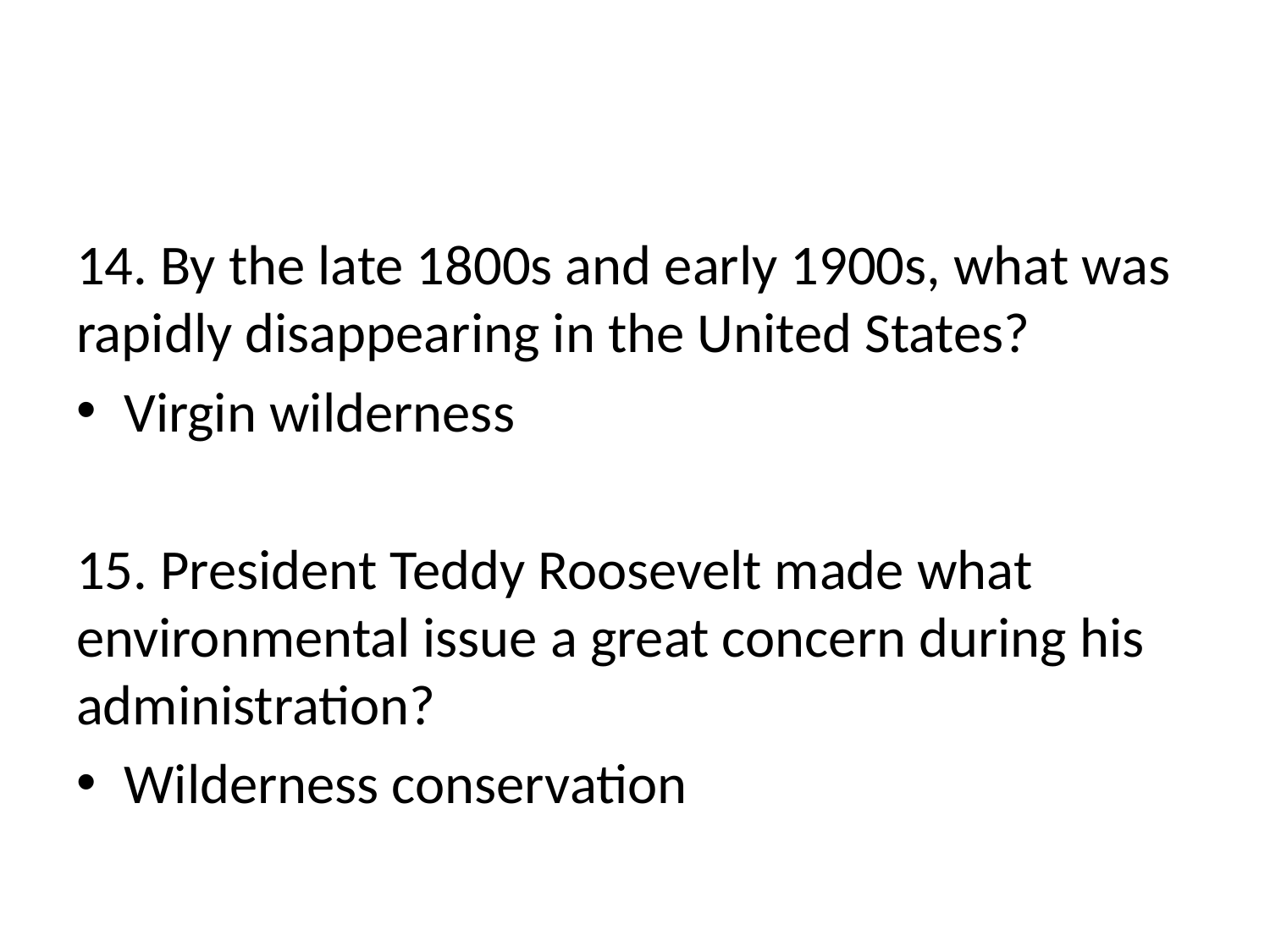

#
14. By the late 1800s and early 1900s, what was rapidly disappearing in the United States?
Virgin wilderness

15. President Teddy Roosevelt made what environmental issue a great concern during his administration?
Wilderness conservation